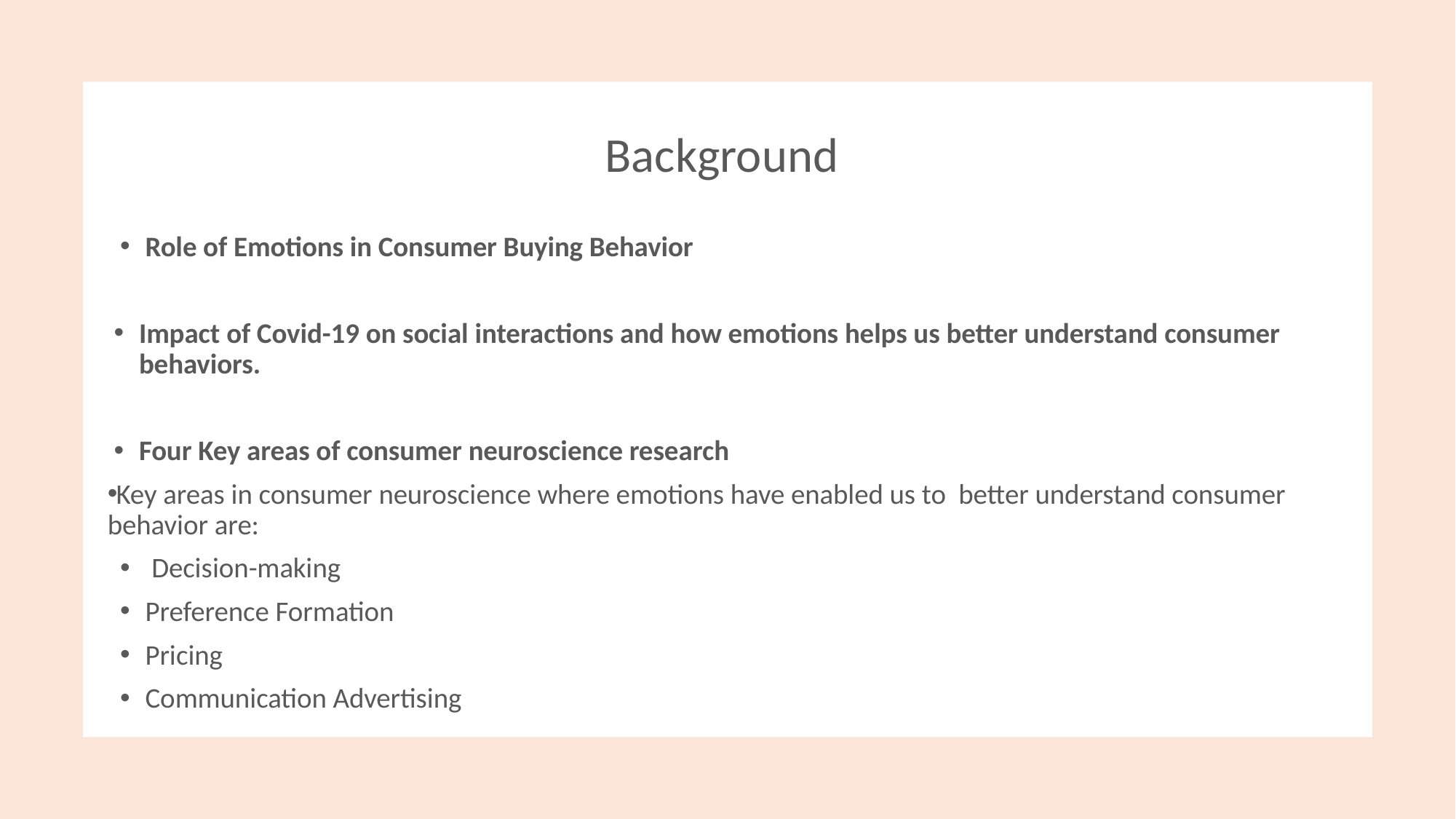

# Background
Role of Emotions in Consumer Buying Behavior

Impact of Covid-19 on social interactions and how emotions helps us better understand consumer behaviors.

Four Key areas of consumer neuroscience research
Key areas in consumer neuroscience where emotions have enabled us to  better understand consumer behavior are:
 Decision-making
Preference Formation
Pricing
Communication Advertising